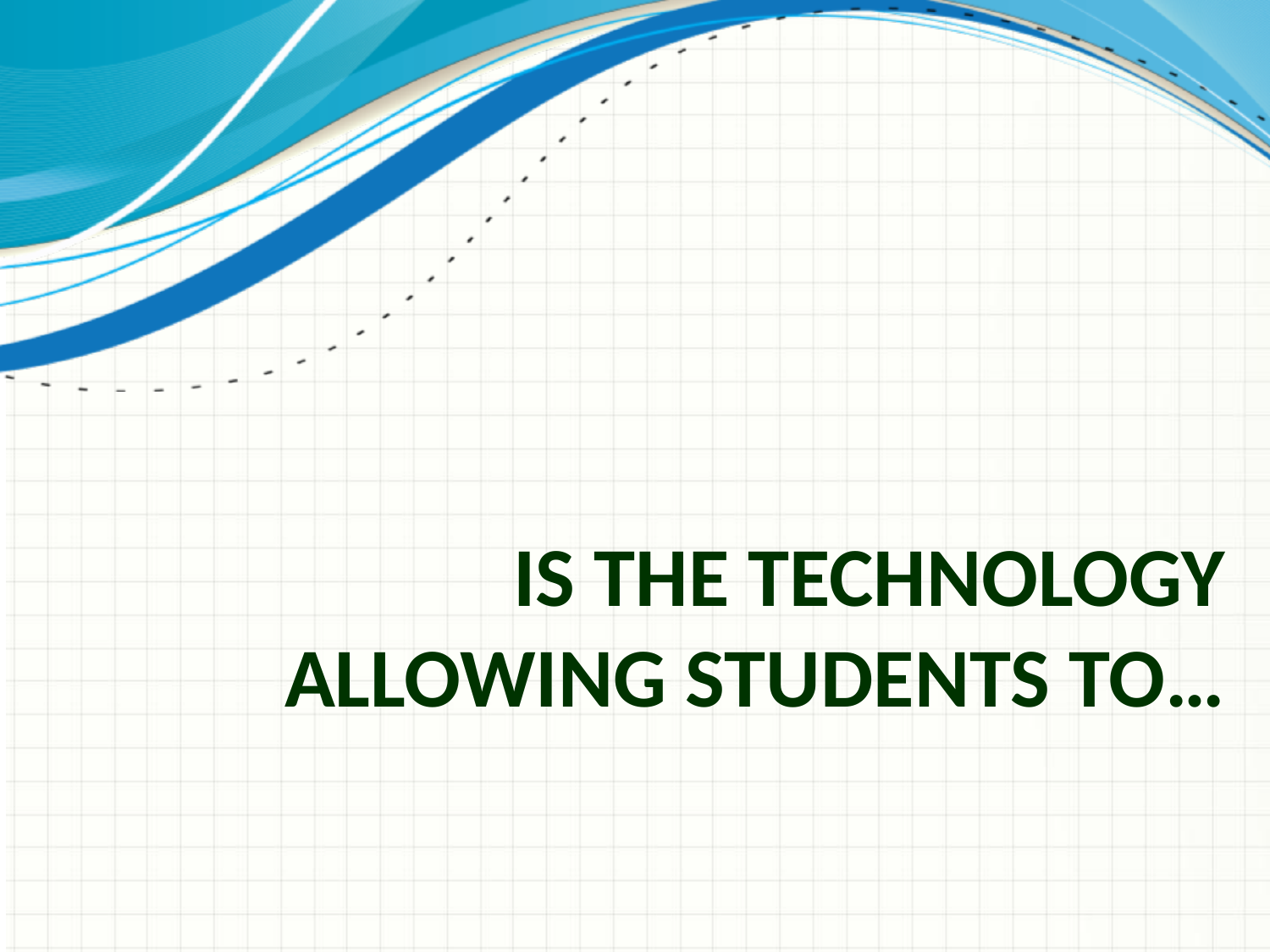

# Is the Technology Allowing Students to…